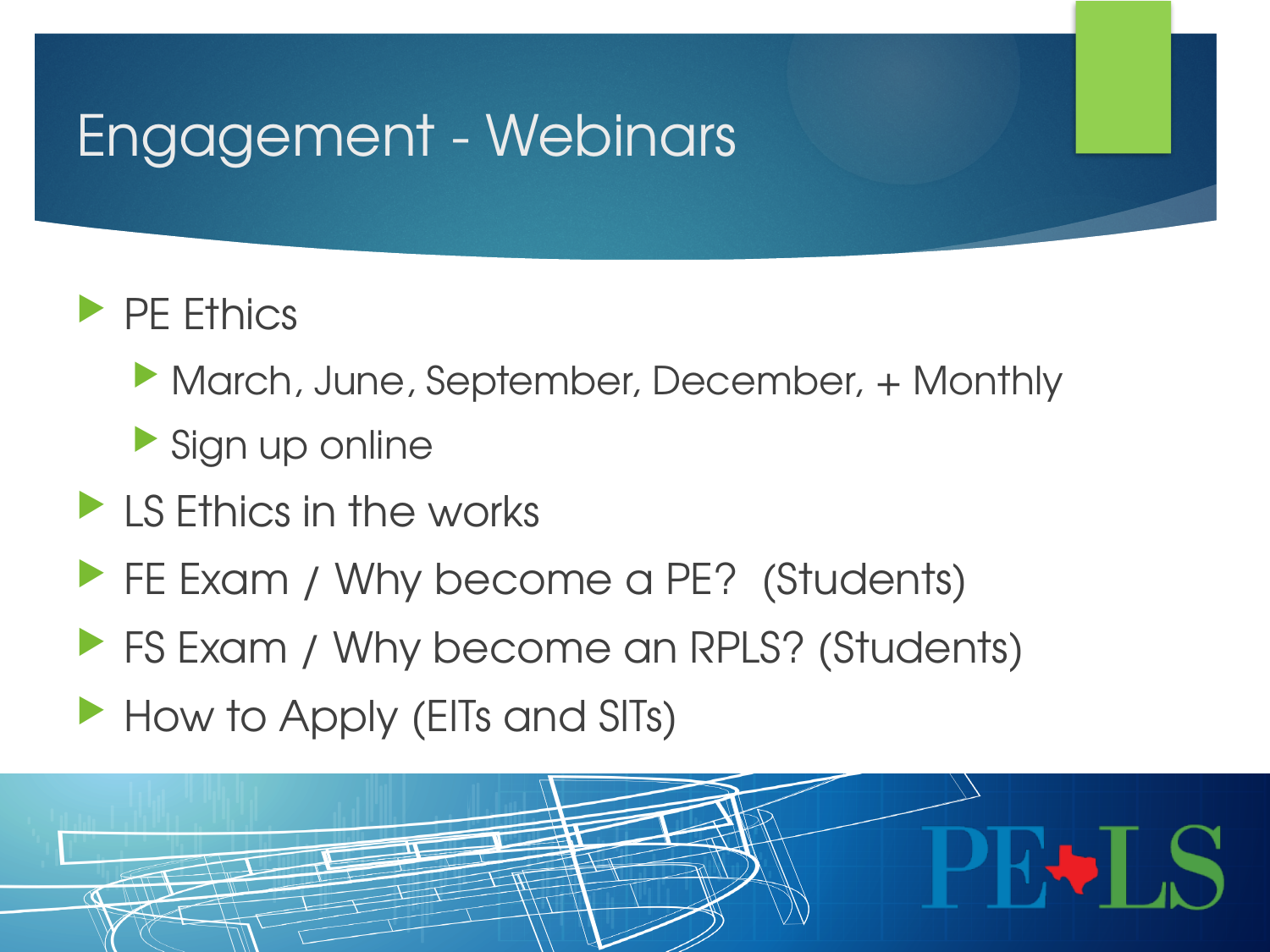

# Engagement - Webinars
PE Ethics
March, June, September, December, + Monthly
Sign up online
LS Ethics in the works
FE Exam / Why become a PE?  (Students)
FS Exam / Why become an RPLS? (Students)
How to Apply (EITs and SITs)